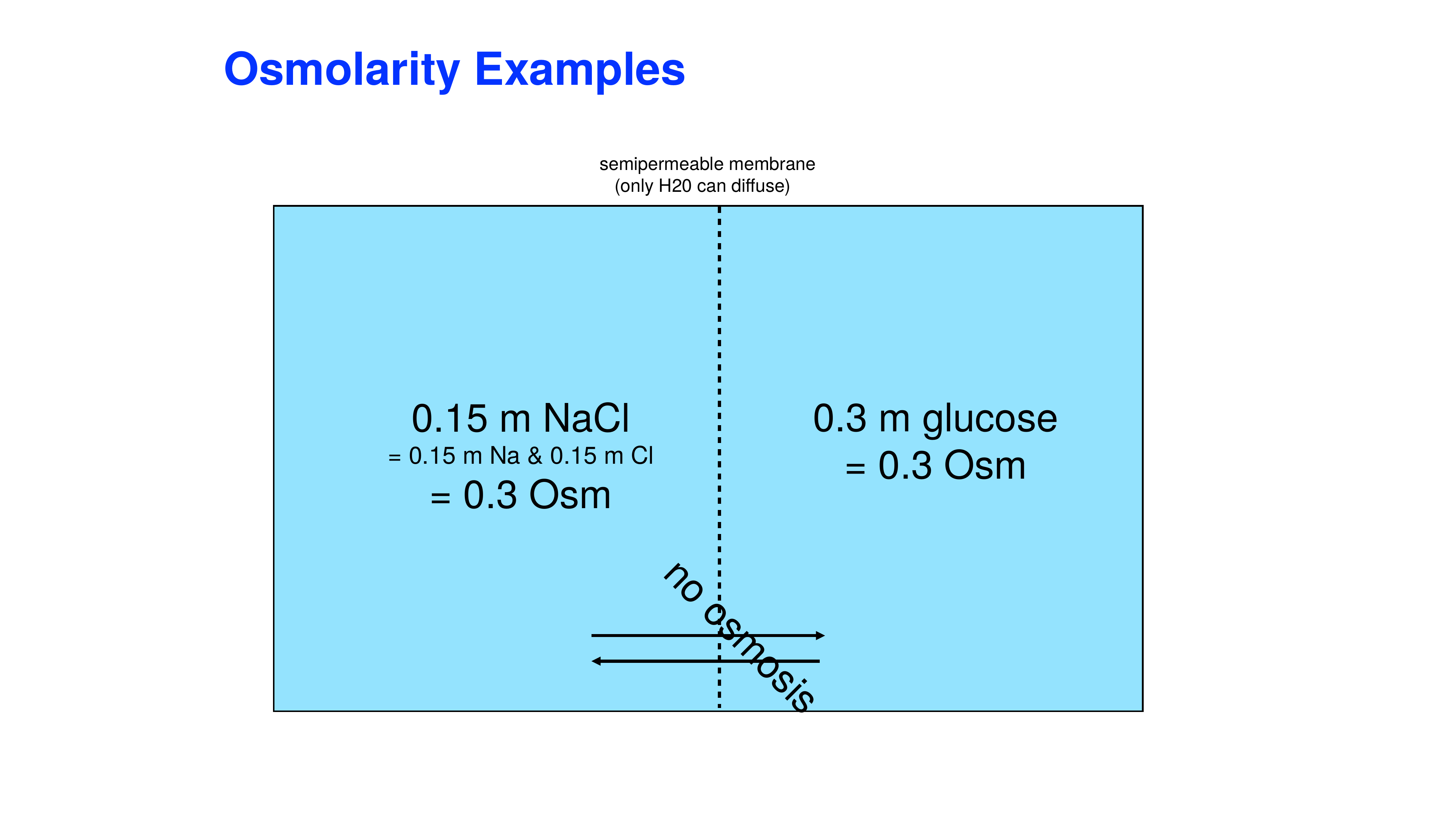

Osmolarity Examples
semipermeable membrane
(only H20 can diffuse)

0.15 m NaCl
= 0.15 m Na & 0.15 m Cl
= 0.3 Osm
0.3 m glucose
= 0.3 Osm
no osmosis